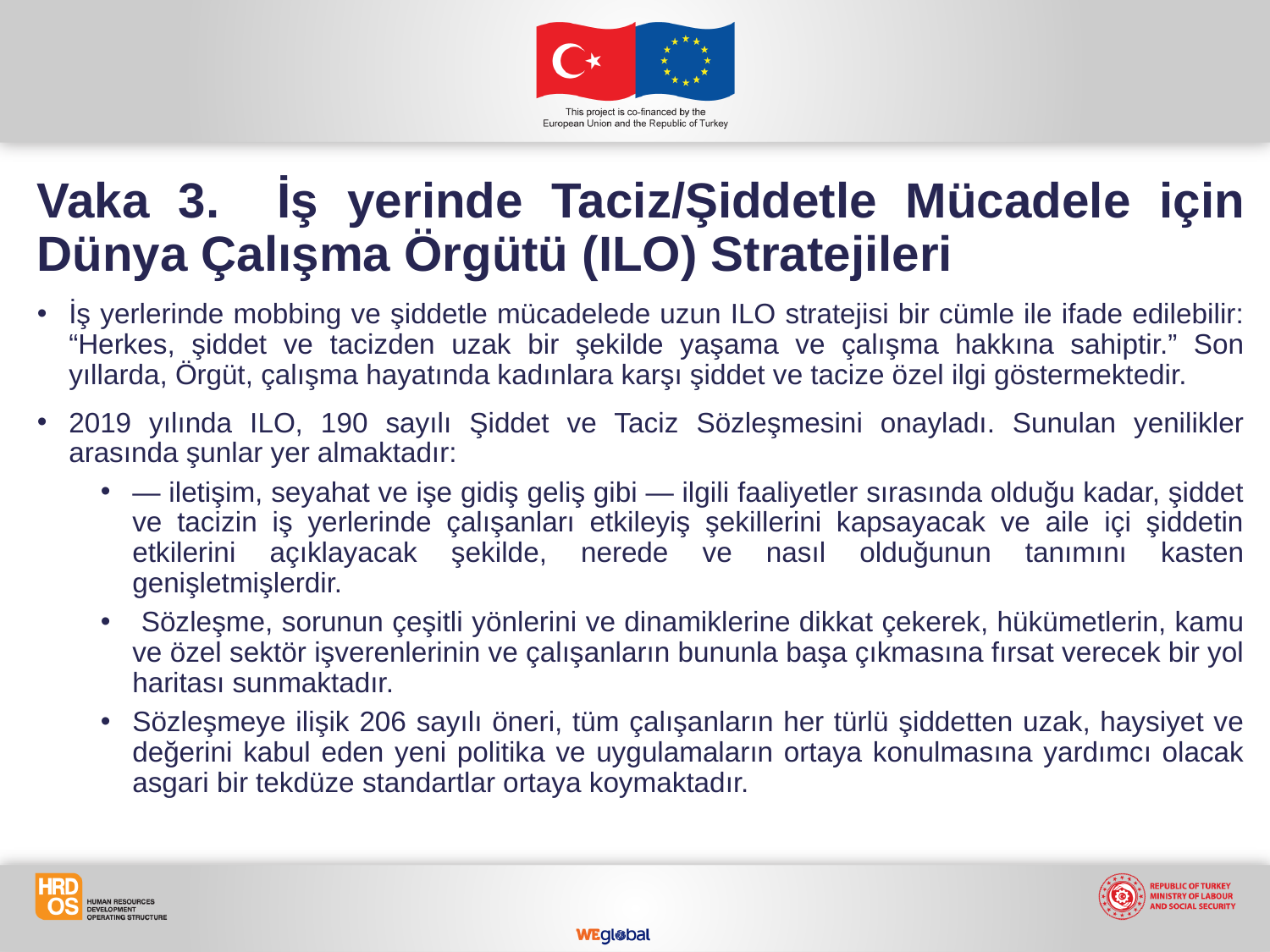

Vaka 3.  İş yerinde Taciz/Şiddetle Mücadele için Dünya Çalışma Örgütü (ILO) Stratejileri
İş yerlerinde mobbing ve şiddetle mücadelede uzun ILO stratejisi bir cümle ile ifade edilebilir: “Herkes, şiddet ve tacizden uzak bir şekilde yaşama ve çalışma hakkına sahiptir.” Son yıllarda, Örgüt, çalışma hayatında kadınlara karşı şiddet ve tacize özel ilgi göstermektedir.
2019 yılında ILO, 190 sayılı Şiddet ve Taciz Sözleşmesini onayladı. Sunulan yenilikler arasında şunlar yer almaktadır:
— iletişim, seyahat ve işe gidiş geliş gibi — ilgili faaliyetler sırasında olduğu kadar, şiddet ve tacizin iş yerlerinde çalışanları etkileyiş şekillerini kapsayacak ve aile içi şiddetin etkilerini açıklayacak şekilde, nerede ve nasıl olduğunun tanımını kasten genişletmişlerdir.
 Sözleşme, sorunun çeşitli yönlerini ve dinamiklerine dikkat çekerek, hükümetlerin, kamu ve özel sektör işverenlerinin ve çalışanların bununla başa çıkmasına fırsat verecek bir yol haritası sunmaktadır.
Sözleşmeye ilişik 206 sayılı öneri, tüm çalışanların her türlü şiddetten uzak, haysiyet ve değerini kabul eden yeni politika ve uygulamaların ortaya konulmasına yardımcı olacak asgari bir tekdüze standartlar ortaya koymaktadır.